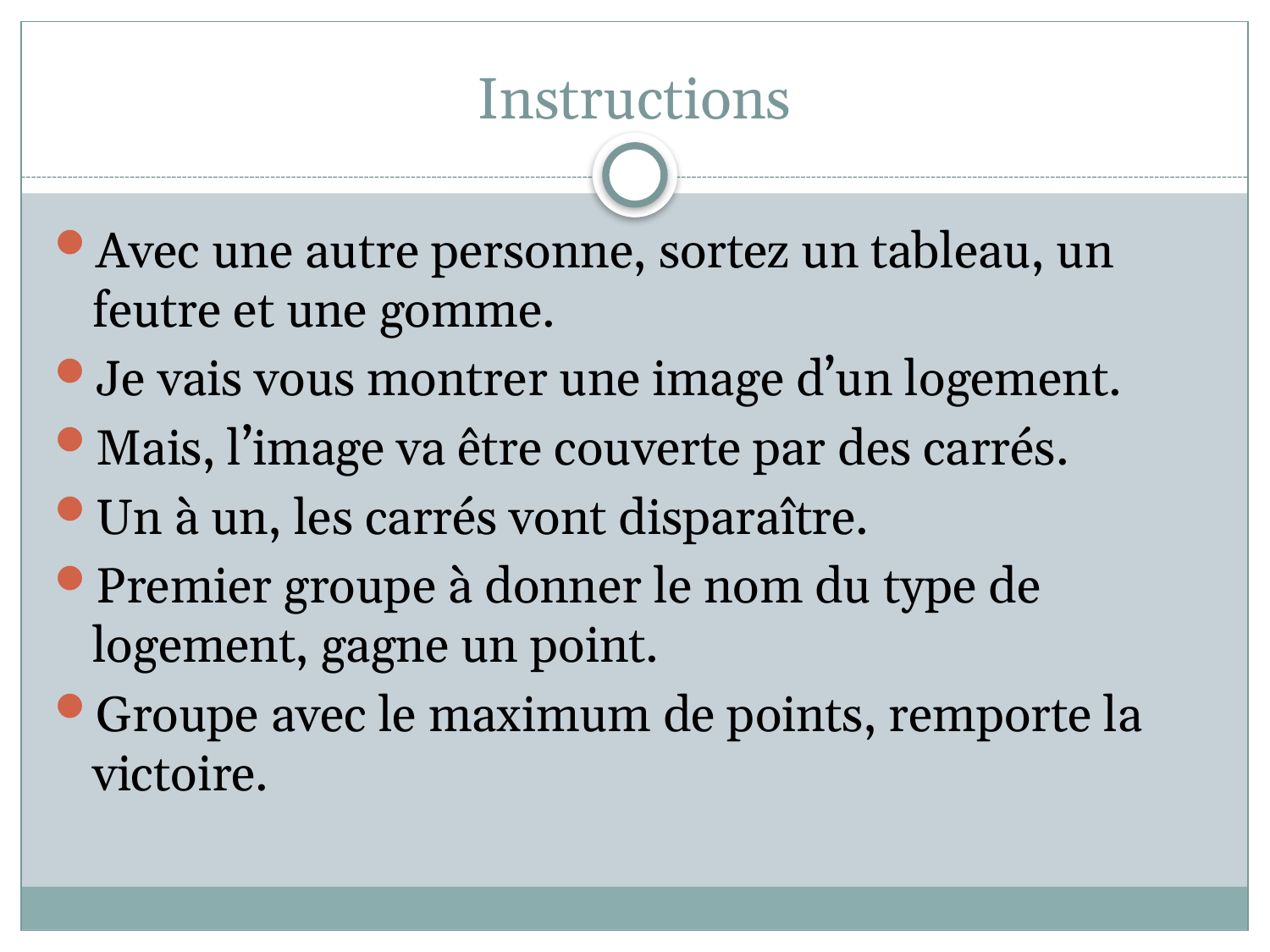

# Instructions
Avec une autre personne, sortez un tableau, un feutre et une gomme.
Je vais vous montrer une image d’un logement.
Mais, l’image va être couverte par des carrés.
Un à un, les carrés vont disparaître.
Premier groupe à donner le nom du type de logement, gagne un point.
Groupe avec le maximum de points, remporte la victoire.